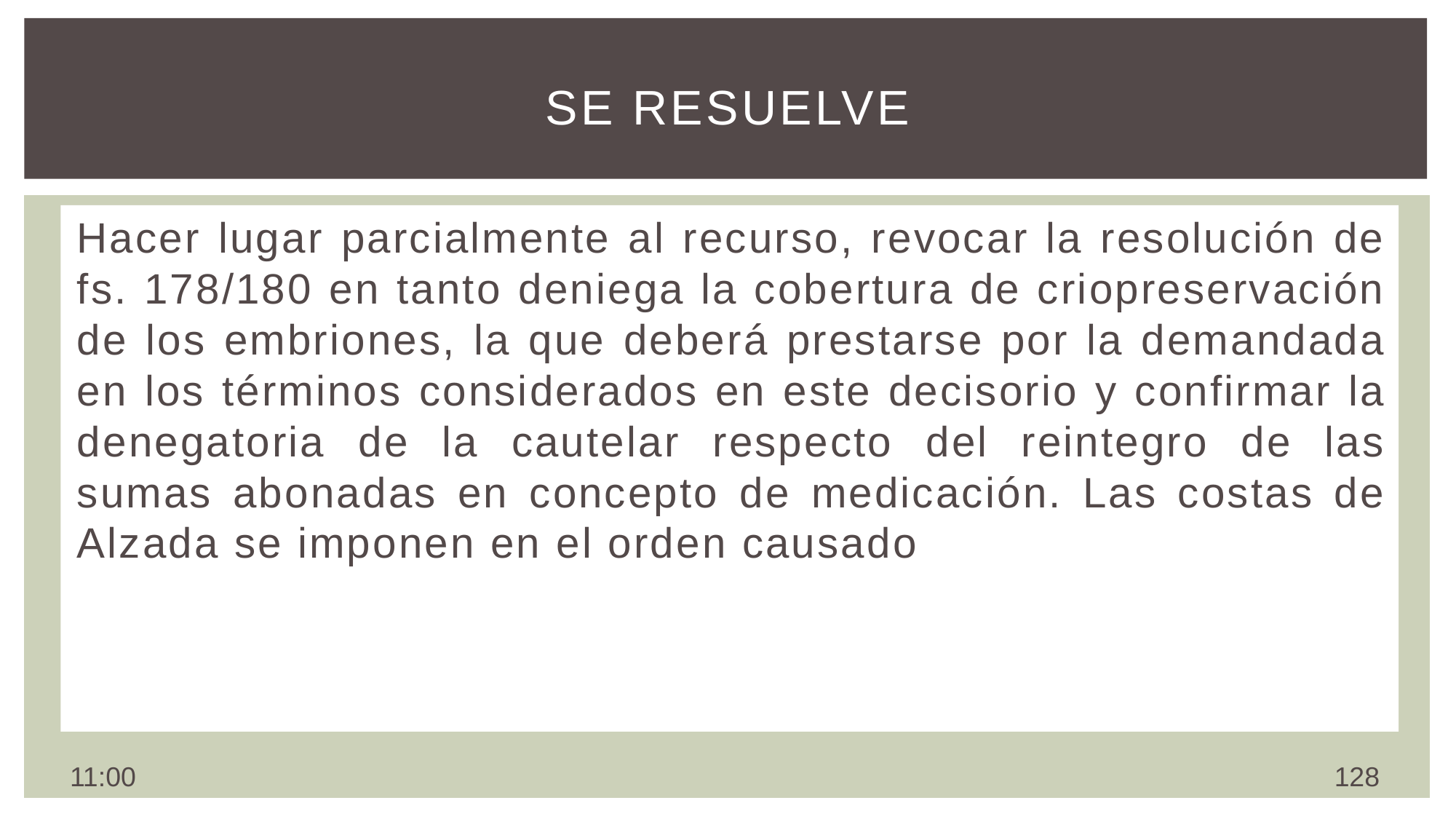

# Se resuelve
Hacer lugar parcialmente al recurso, revocar la resolución de fs. 178/180 en tanto deniega la cobertura de criopreservación de los embriones, la que deberá prestarse por la demandada en los términos considerados en este decisorio y confirmar la denegatoria de la cautelar respecto del reintegro de las sumas abonadas en concepto de medicación. Las costas de Alzada se imponen en el orden causado
128
11:00